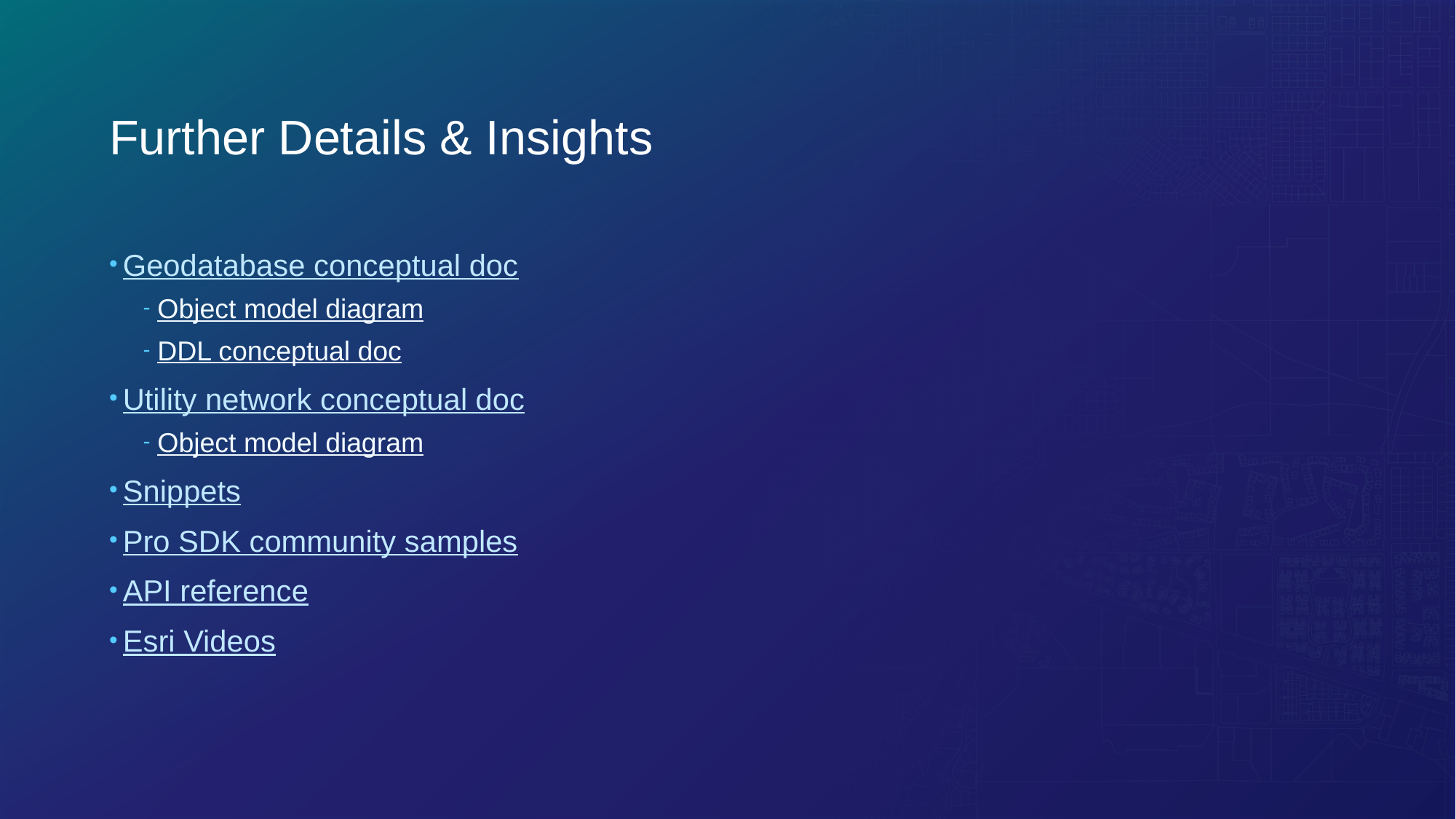

# Further Details & Insights
Geodatabase conceptual doc
Object model diagram
DDL conceptual doc
Utility network conceptual doc
Object model diagram
Snippets
Pro SDK community samples
API reference
Esri Videos